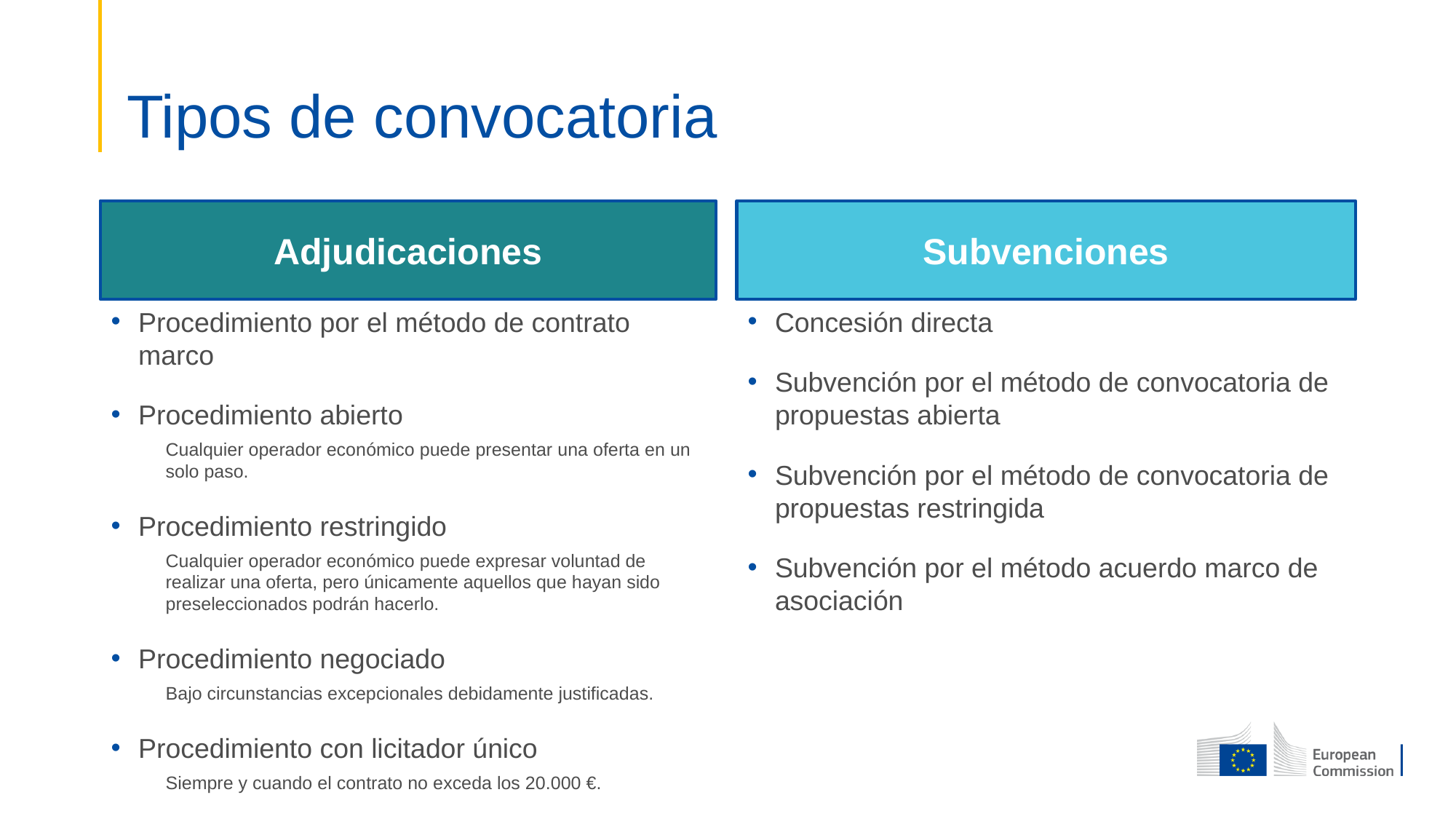

# Tipos de convocatoria
Adjudicaciones
Subvenciones
Procedimiento por el método de contrato marco
Procedimiento abierto
Cualquier operador económico puede presentar una oferta en un solo paso.
Procedimiento restringido
Cualquier operador económico puede expresar voluntad de realizar una oferta, pero únicamente aquellos que hayan sido preseleccionados podrán hacerlo.
Procedimiento negociado
Bajo circunstancias excepcionales debidamente justificadas.
Procedimiento con licitador único
Siempre y cuando el contrato no exceda los 20.000 €.
Concesión directa
Subvención por el método de convocatoria de propuestas abierta
Subvención por el método de convocatoria de propuestas restringida
Subvención por el método acuerdo marco de asociación